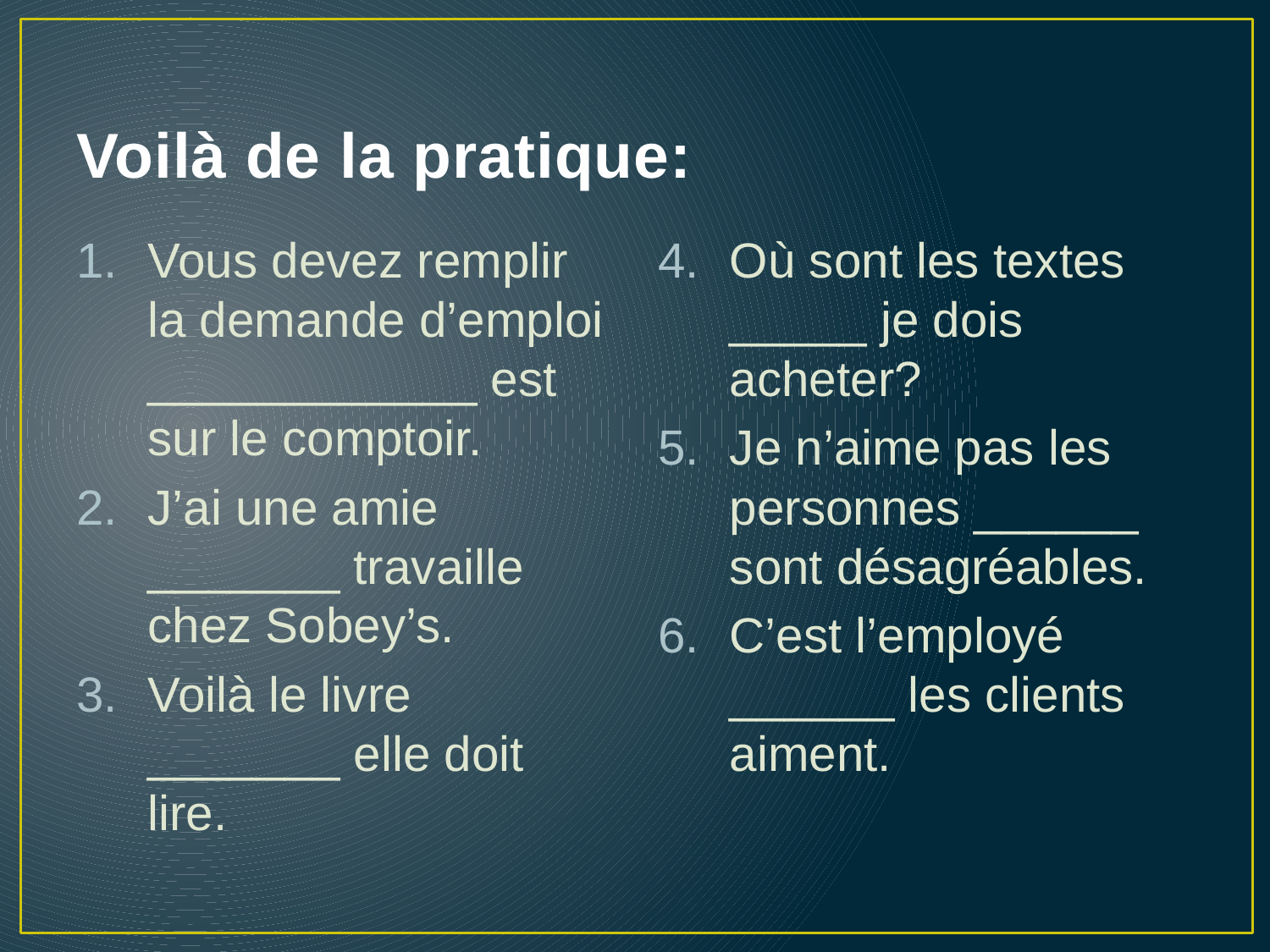

# Voilà de la pratique:
Vous devez remplir la demande d’emploi ____________ est sur le comptoir.
J’ai une amie _______ travaille chez Sobey’s.
Voilà le livre _______ elle doit lire.
Où sont les textes _____ je dois acheter?
Je n’aime pas les personnes ______ sont désagréables.
C’est l’employé ______ les clients aiment.